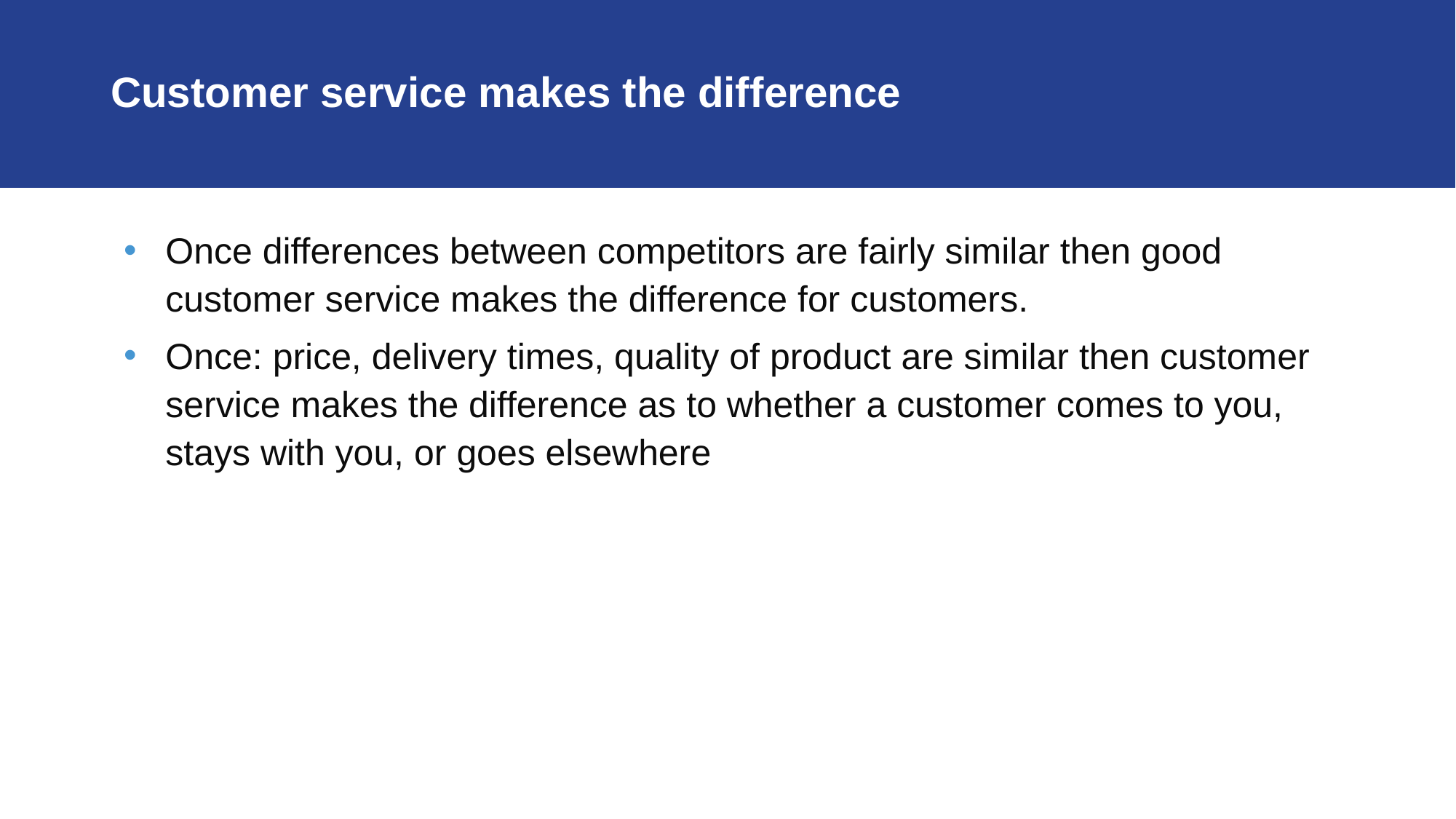

# Customer service makes the difference
Once differences between competitors are fairly similar then good customer service makes the difference for customers.
Once: price, delivery times, quality of product are similar then customer service makes the difference as to whether a customer comes to you, stays with you, or goes elsewhere